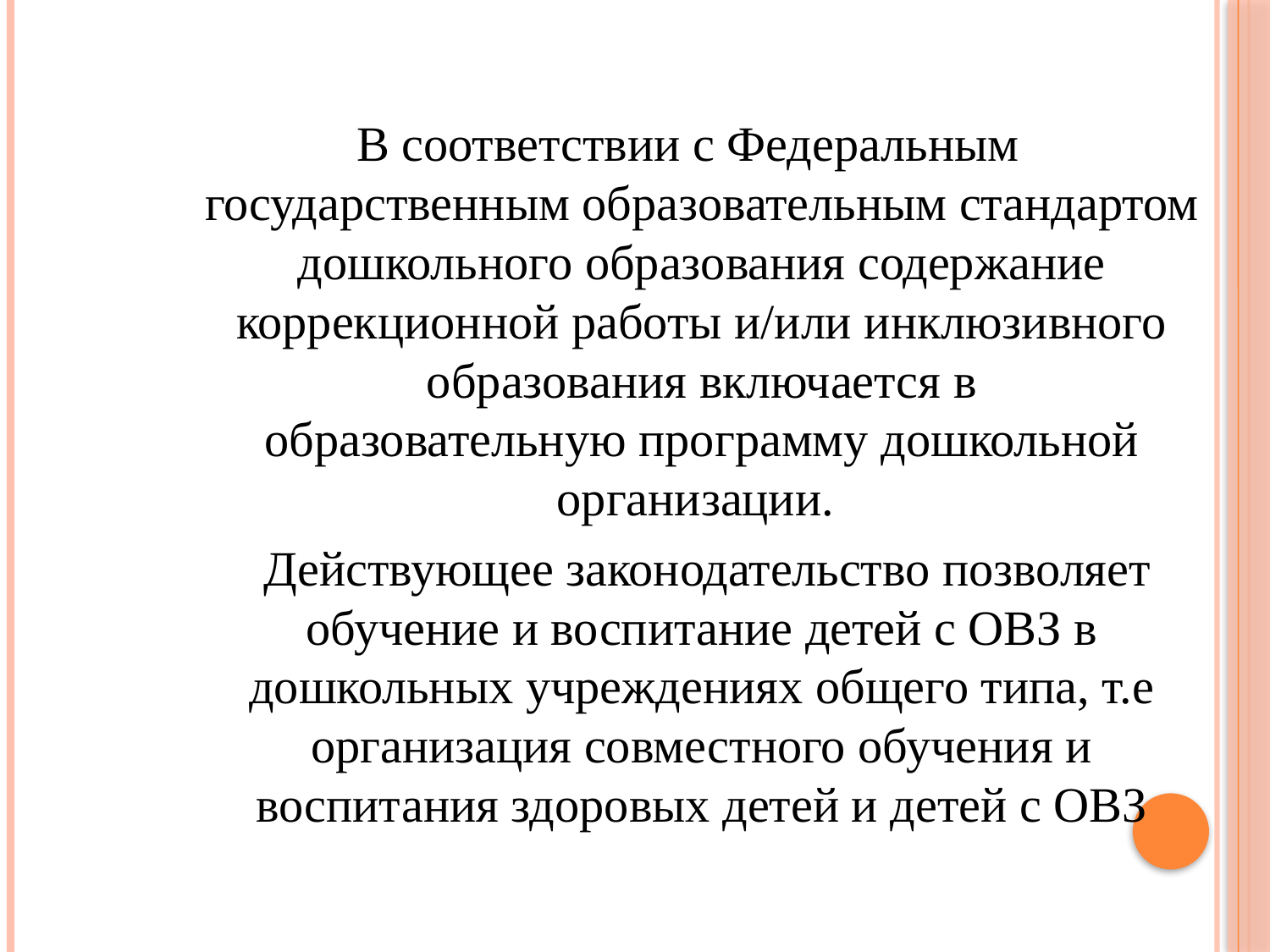

В соответствии с Федеральным государственным образовательным стандартом дошкольного образования содержание коррекционной работы и/или инклюзивного образования включается в образовательную программу дошкольной организации.
    Действующее законодательство позволяет обучение и воспитание детей с ОВЗ в дошкольных учреждениях общего типа, т.е организация совместного обучения и воспитания здоровых детей и детей с ОВЗ